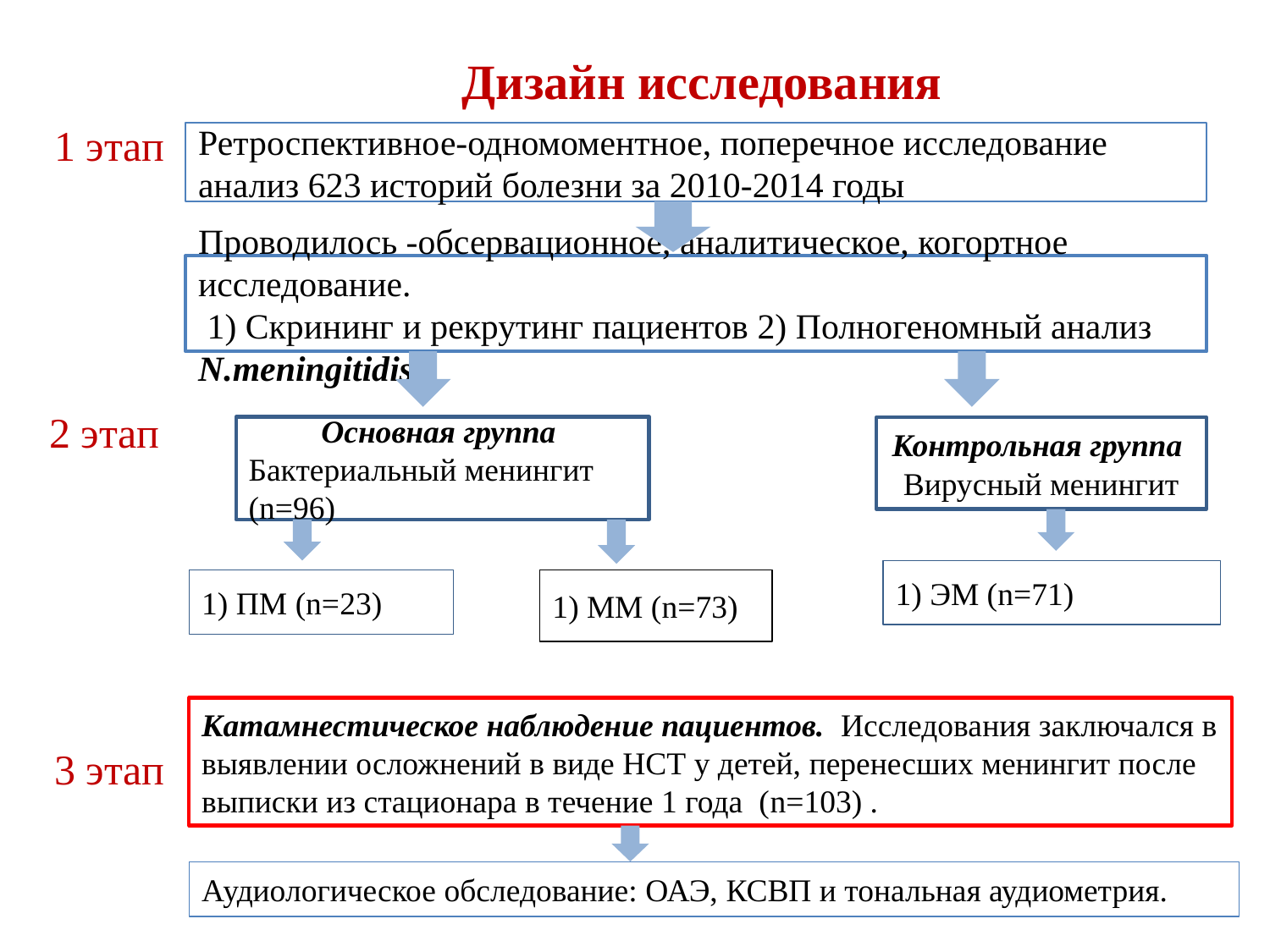

Дизайн исследования

1 этап

Ретроспективное-одномоментное, поперечное исследование  анализ 623 историй болезни за 2010-2014 годы

Проводилось -обсервационное, аналитическое, когортное  исследование.
 1) Скрининг и рекрутинг пациентов 2) Полногеномный анализ  N.meningitidis

2 этап
Основная группа
Бактериальный менингит (n=96)
Контрольная группа  Вирусный менингит

1) ЭМ (n=71)

1) ПМ (n=23)

1) ММ (n=73)

Катамнестическое наблюдение пациентов.  Исследования заключался в выявлении осложнений в виде НСТ у детей, перенесших менингит после выписки из стационара в течение 1 года  (n=103) .
3 этап

Аудиологическое обследование: ОАЭ, КСВП и тональная аудиометрия.